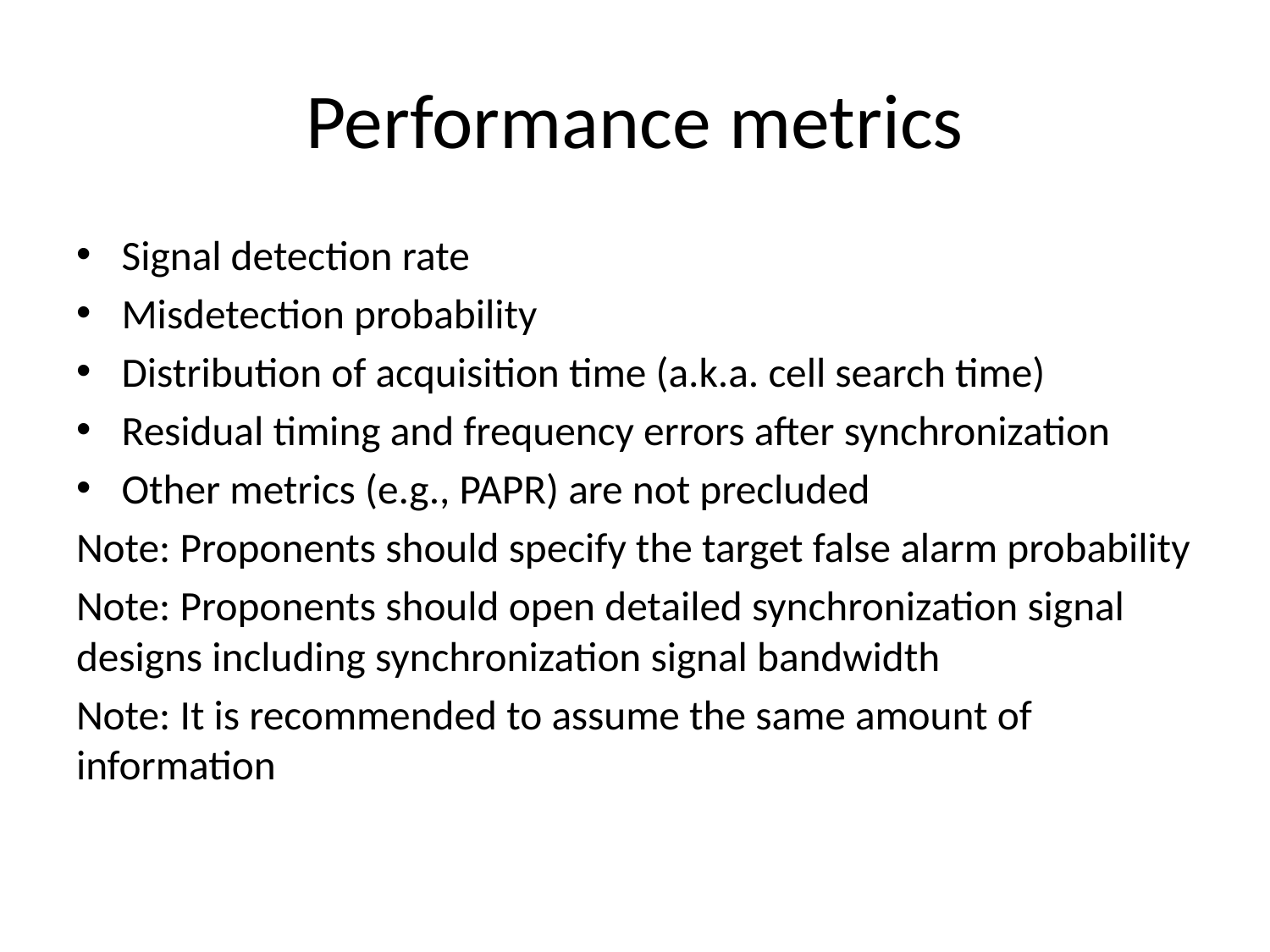

# Performance metrics
Signal detection rate
Misdetection probability
Distribution of acquisition time (a.k.a. cell search time)
Residual timing and frequency errors after synchronization
Other metrics (e.g., PAPR) are not precluded
Note: Proponents should specify the target false alarm probability
Note: Proponents should open detailed synchronization signal designs including synchronization signal bandwidth
Note: It is recommended to assume the same amount of information